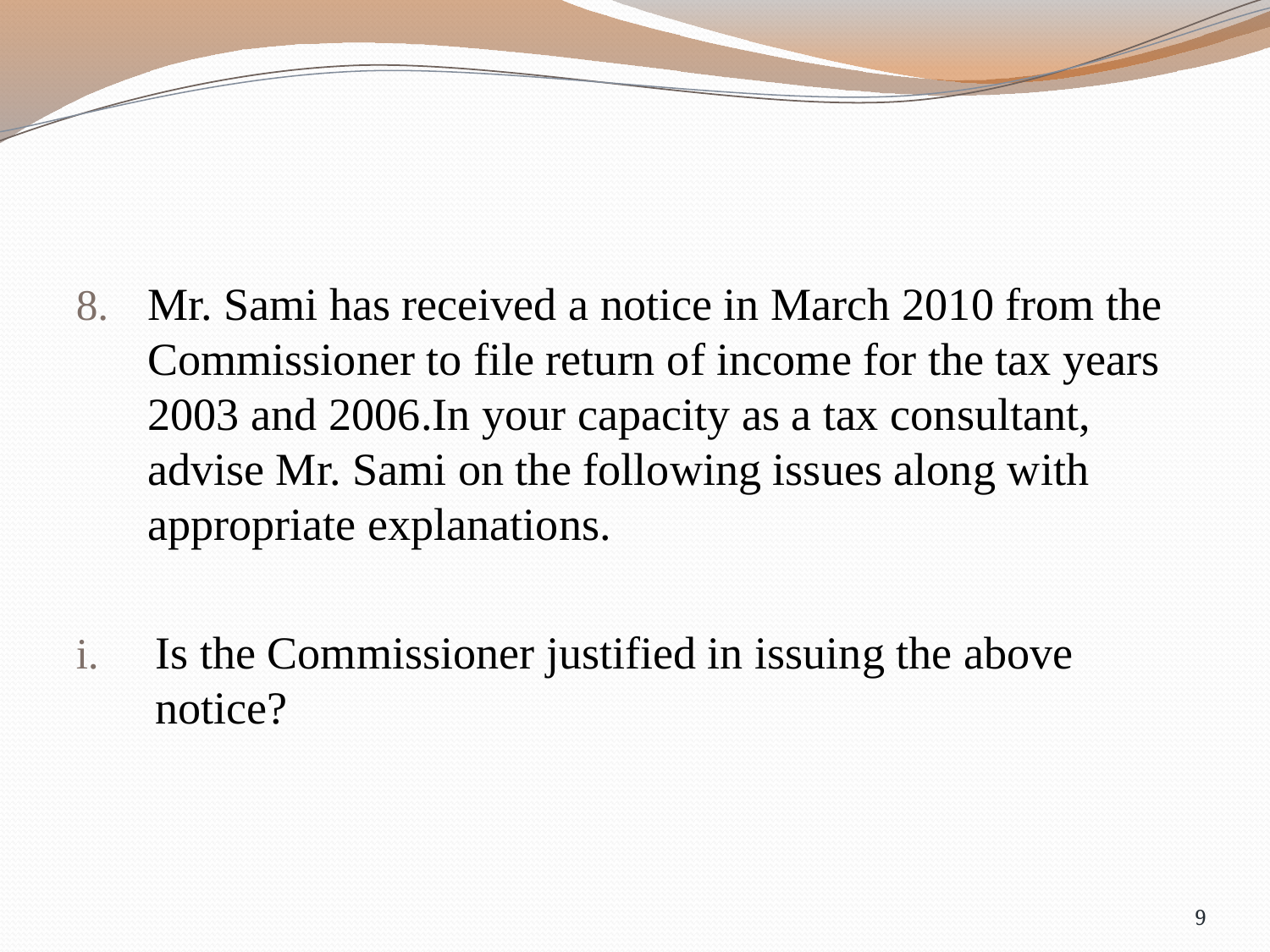

Mr. Sami has received a notice in March 2010 from the Commissioner to file return of income for the tax years 2003 and 2006.In your capacity as a tax consultant, advise Mr. Sami on the following issues along with appropriate explanations.

Is the Commissioner justified in issuing the above notice?

9